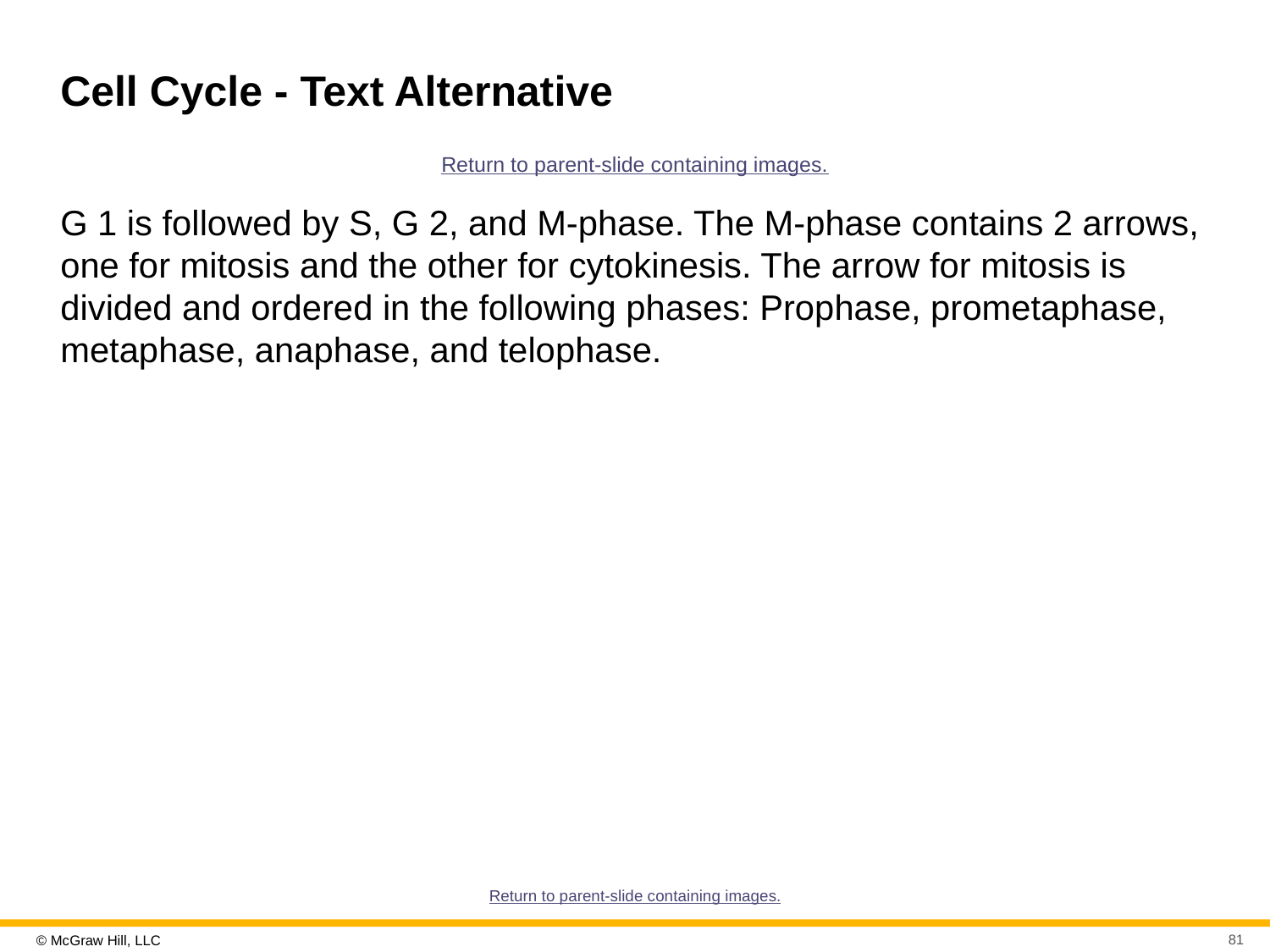

# Cell Cycle - Text Alternative
Return to parent-slide containing images.
G 1 is followed by S, G 2, and M-phase. The M-phase contains 2 arrows, one for mitosis and the other for cytokinesis. The arrow for mitosis is divided and ordered in the following phases: Prophase, prometaphase, metaphase, anaphase, and telophase.
Return to parent-slide containing images.
81